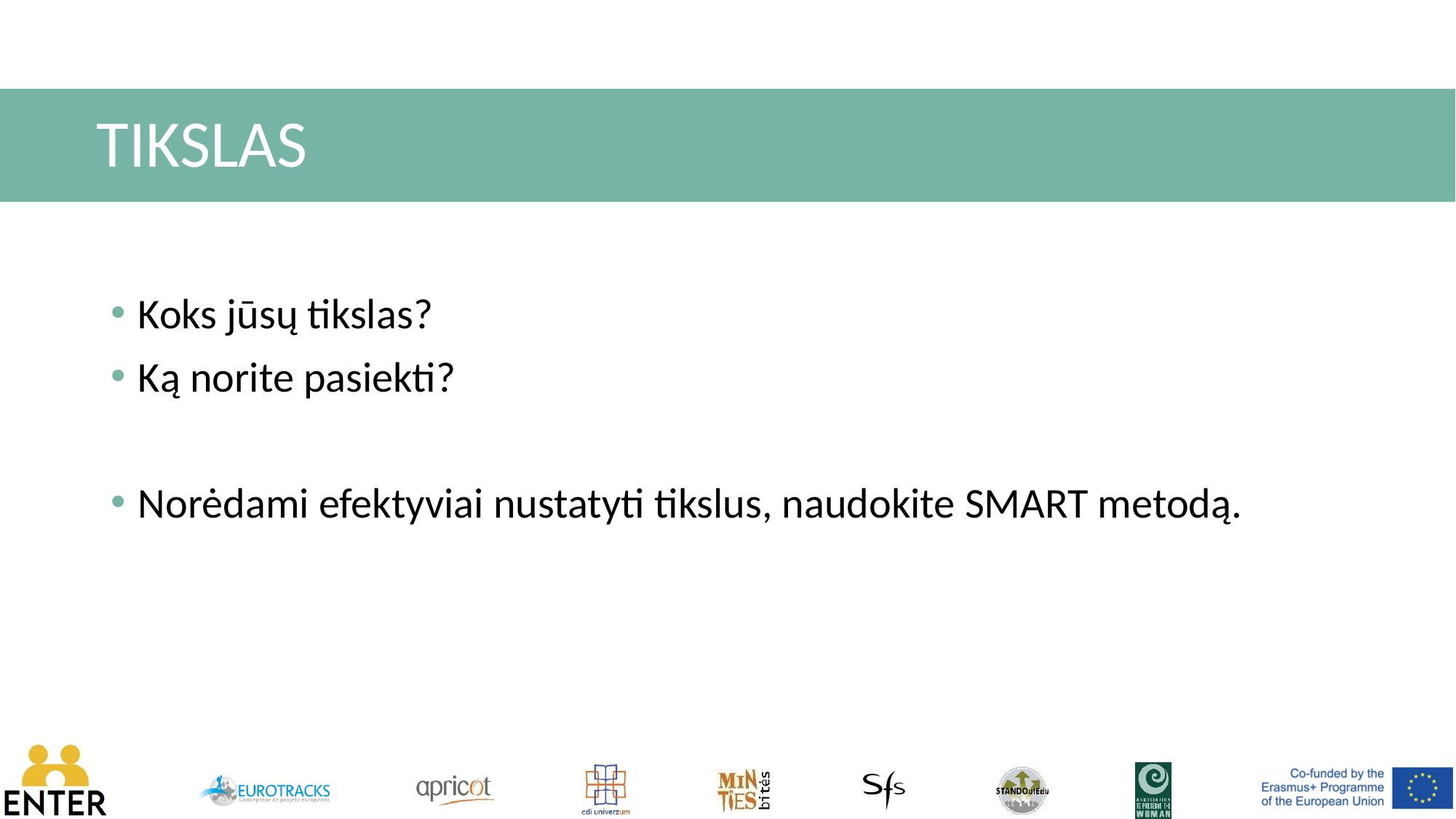

# TIKSLAS

Koks jūsų tikslas?
Ką norite pasiekti?

Norėdami efektyviai nustatyti tikslus, naudokite SMART metodą.